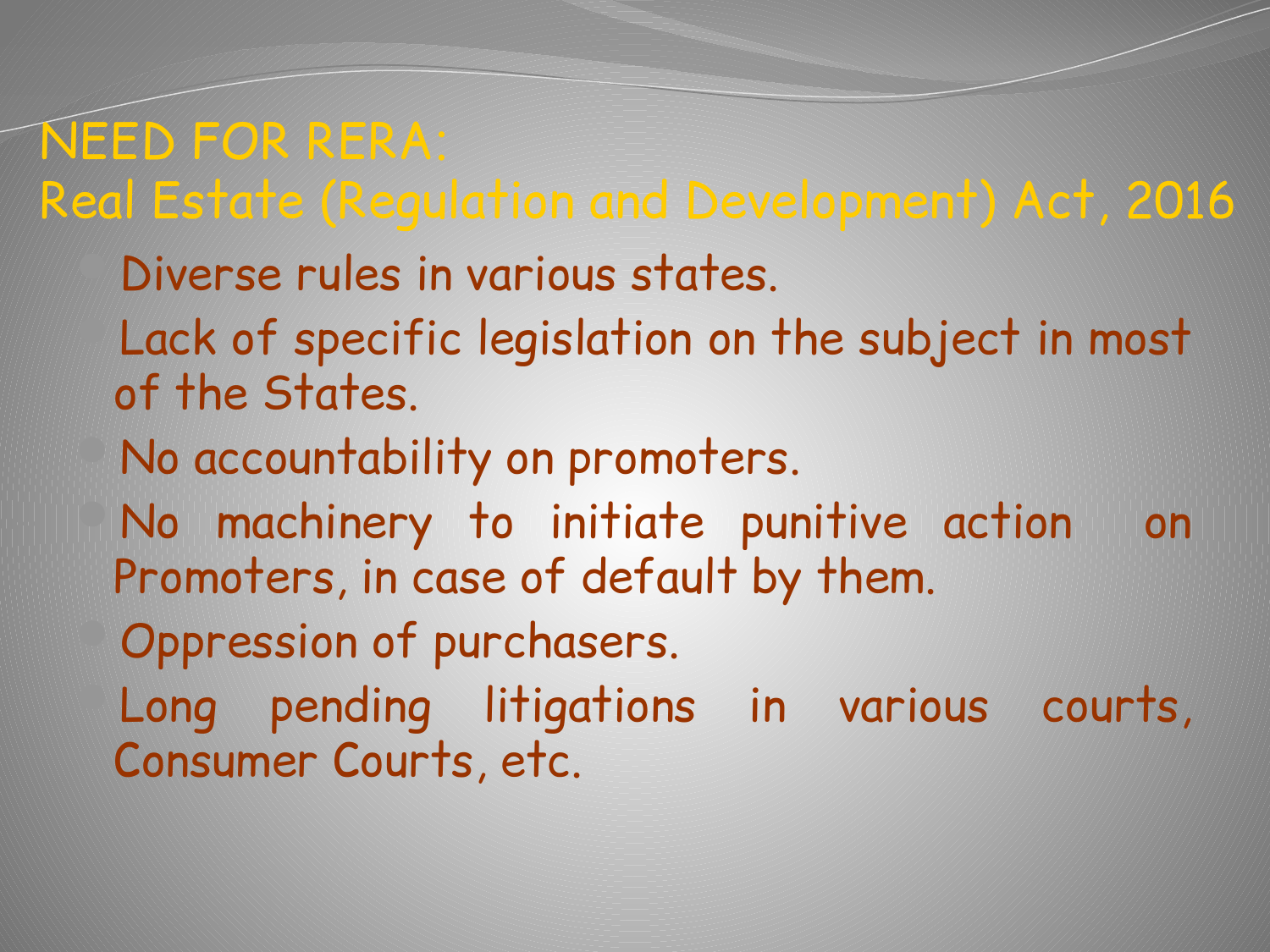

# NEED FOR RERA: Real Estate (Regulation and Development) Act, 2016
Diverse rules in various states.
Lack of specific legislation on the subject in most of the States.
No accountability on promoters.
No machinery to initiate punitive action  on Promoters, in case of default by them.
Oppression of purchasers.
Long pending litigations in various courts, Consumer Courts, etc.